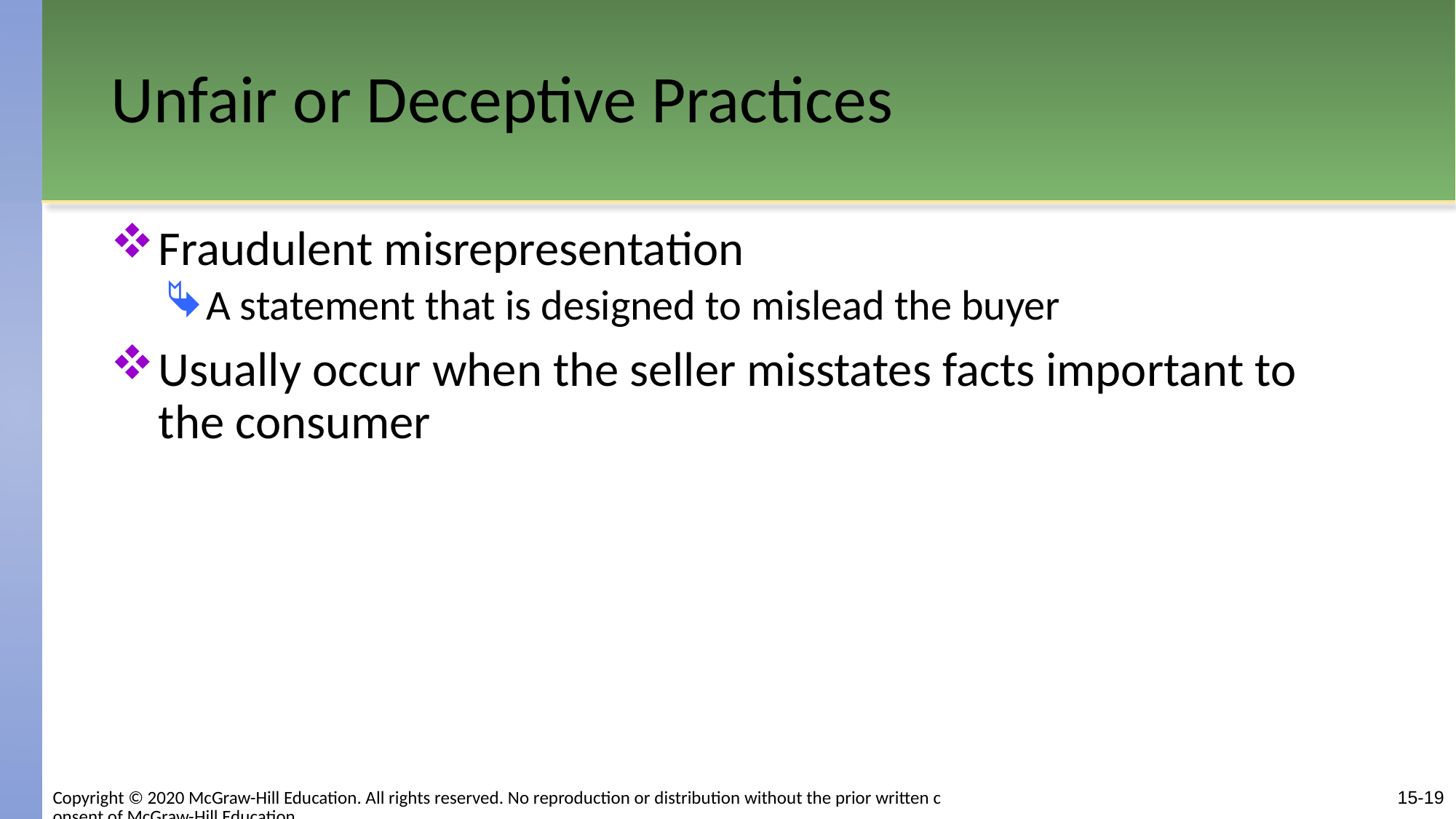

# Unfair or Deceptive Practices
Fraudulent misrepresentation
A statement that is designed to mislead the buyer
Usually occur when the seller misstates facts important to the consumer
15-19
Copyright © 2020 McGraw-Hill Education. All rights reserved. No reproduction or distribution without the prior written consent of McGraw-Hill Education.